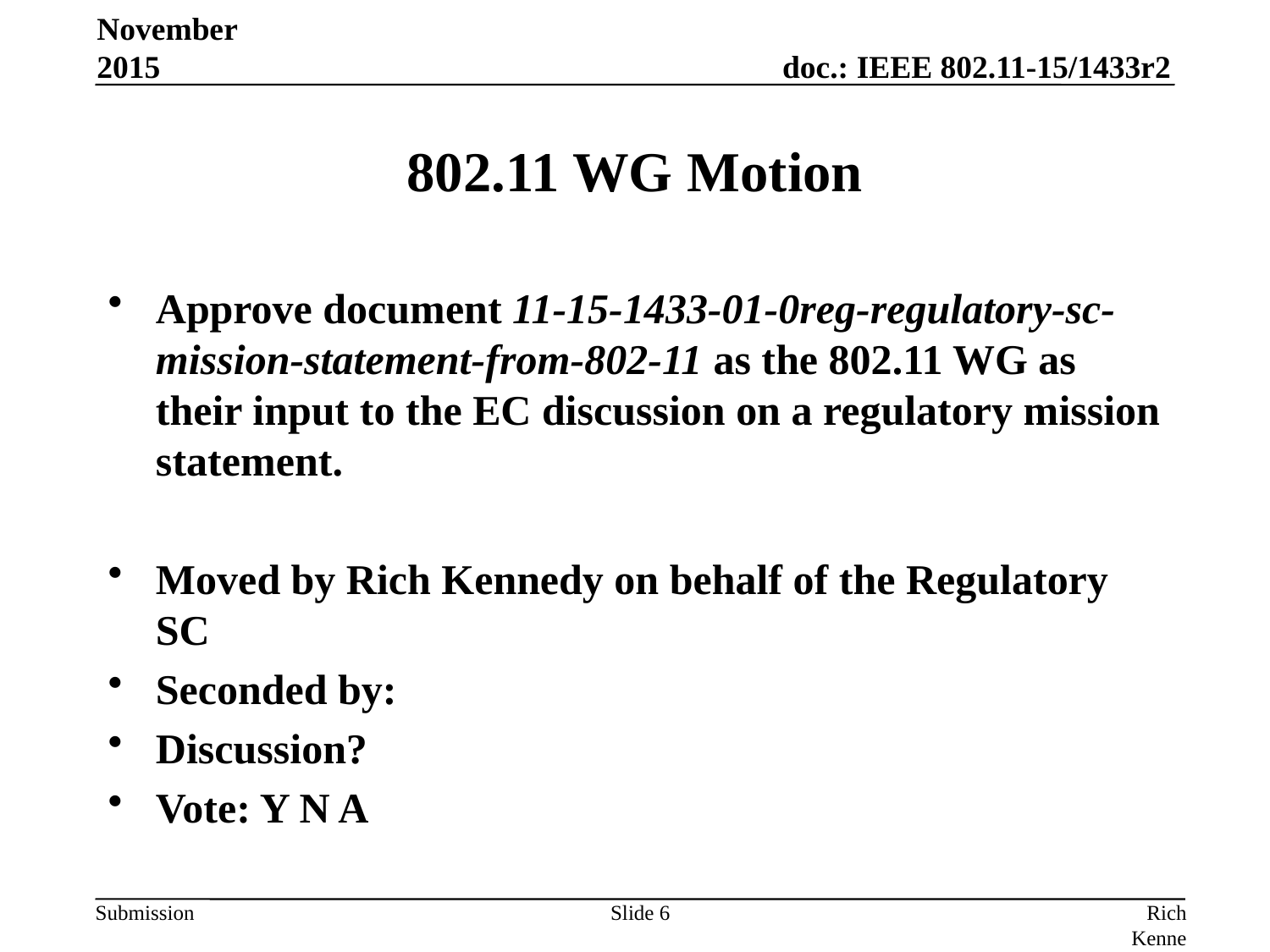

November 2015
# 802.11 WG Motion
Approve document 11-15-1433-01-0reg-regulatory-sc-mission-statement-from-802-11 as the 802.11 WG as their input to the EC discussion on a regulatory mission statement.

Moved by Rich Kennedy on behalf of the Regulatory SC
Seconded by:
Discussion?
Vote: Y N A

Slide 6
Rich Kennedy, MediaTek